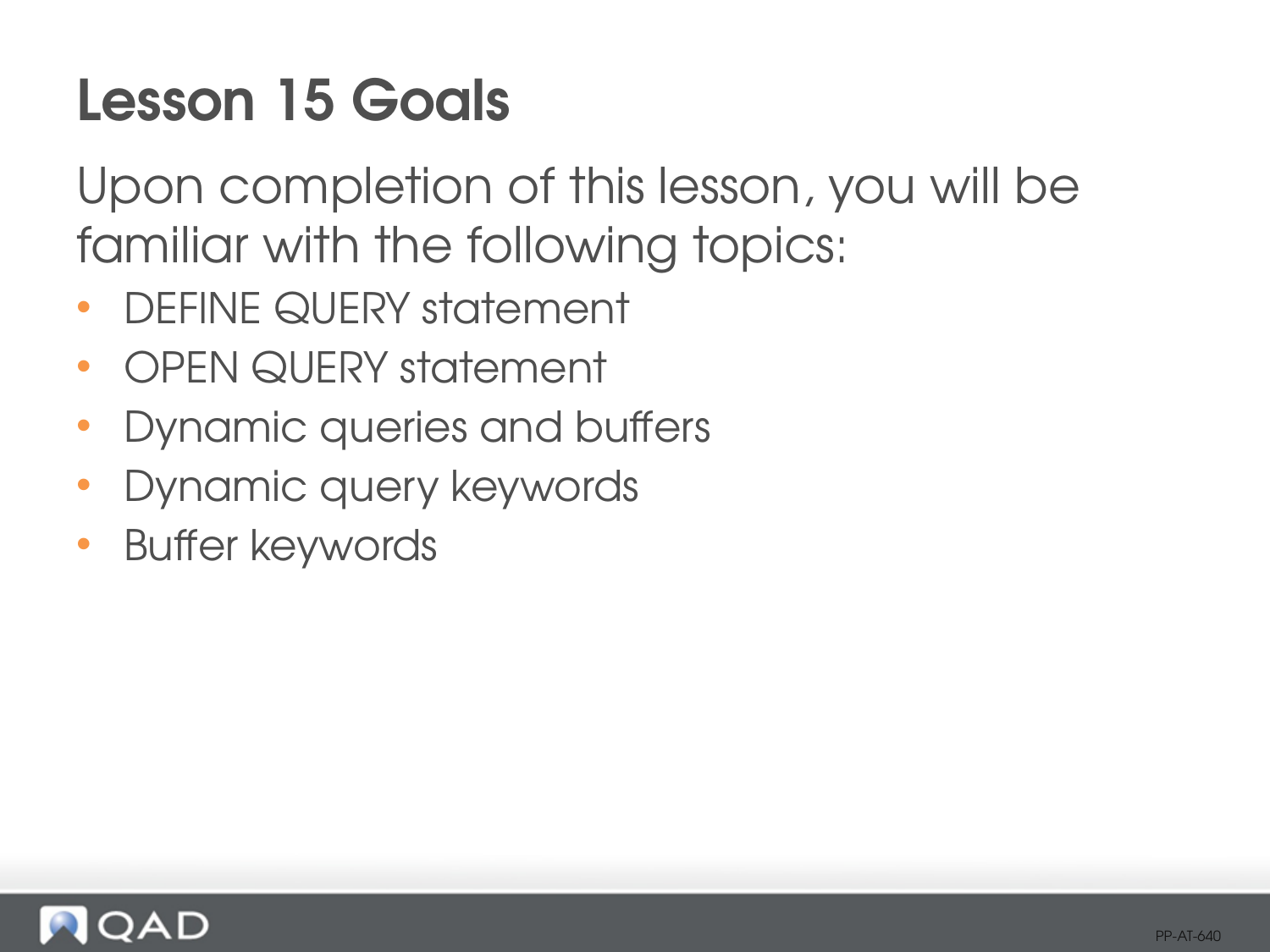

# Lesson 15 Goals
Upon completion of this lesson, you will be familiar with the following topics:
DEFINE QUERY statement
OPEN QUERY statement
Dynamic queries and buffers
Dynamic query keywords
Buffer keywords
PP-AT-640